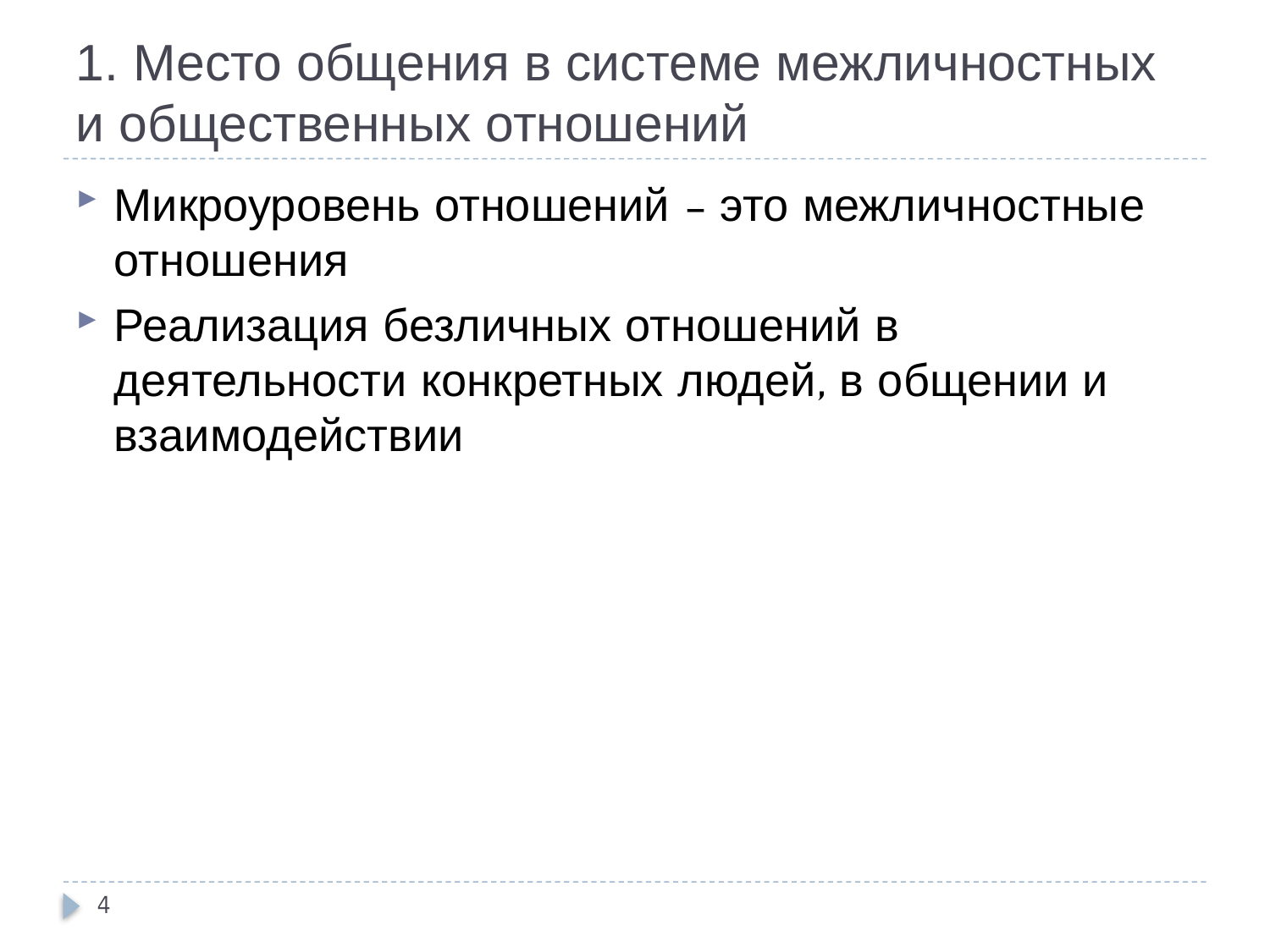

# 1. Место общения в системе межличностных и общественных отношений
Микроуровень отношений – это межличностные отношения
Реализация безличных отношений в деятельности конкретных людей, в общении и взаимодействии
4